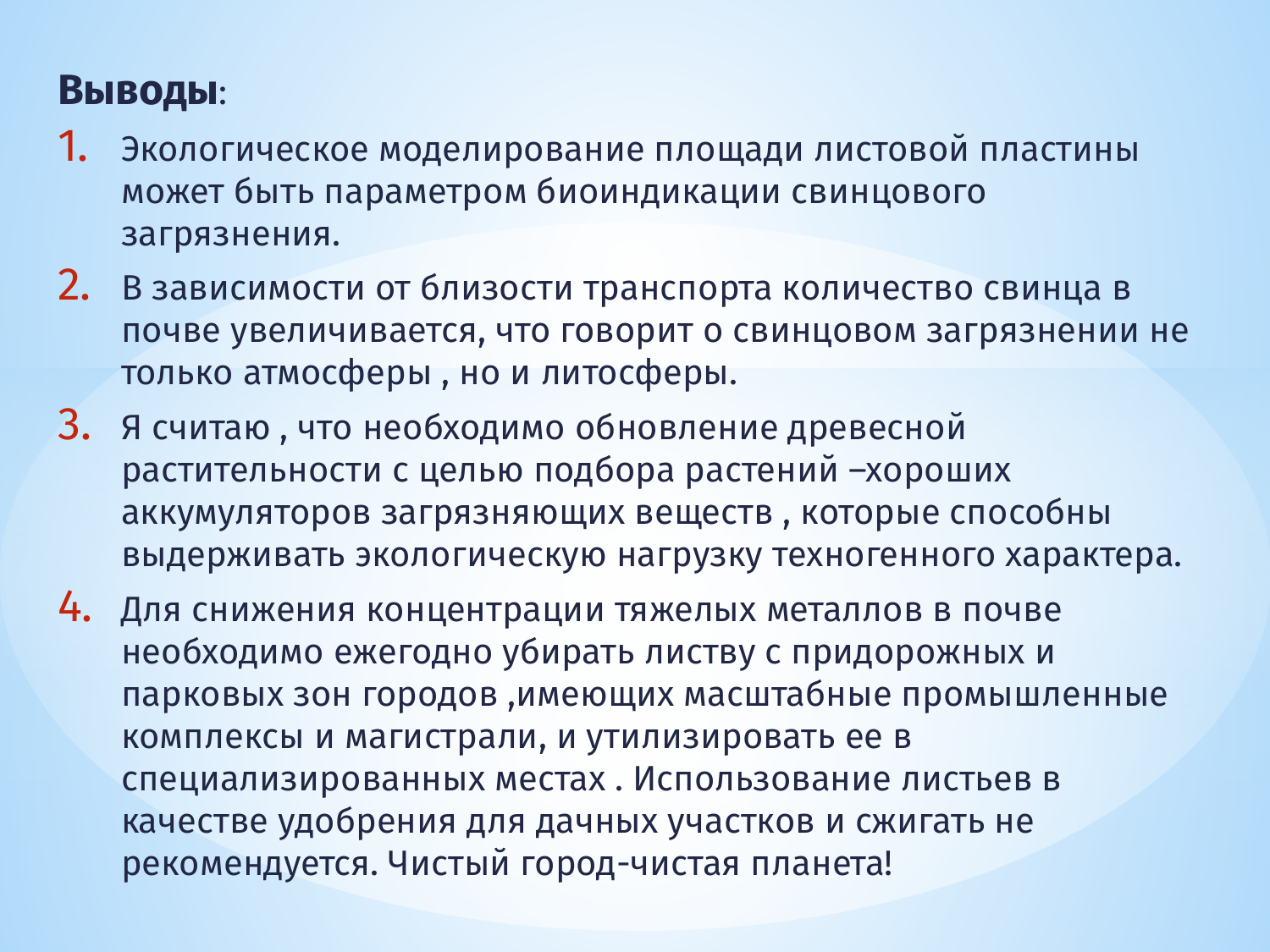

Выводы:
Экологическое моделирование площади листовой пластины может быть параметром биоиндикации свинцового загрязнения.
В зависимости от близости транспорта количество свинца в почве увеличивается, что говорит о свинцовом загрязнении не только атмосферы , но и литосферы.
Я считаю , что необходимо обновление древесной растительности с целью подбора растений –хороших аккумуляторов загрязняющих веществ , которые способны выдерживать экологическую нагрузку техногенного характера.
Для снижения концентрации тяжелых металлов в почве необходимо ежегодно убирать листву с придорожных и парковых зон городов ,имеющих масштабные промышленные комплексы и магистрали, и утилизировать ее в специализированных местах . Использование листьев в качестве удобрения для дачных участков и сжигать не рекомендуется. Чистый город-чистая планета!